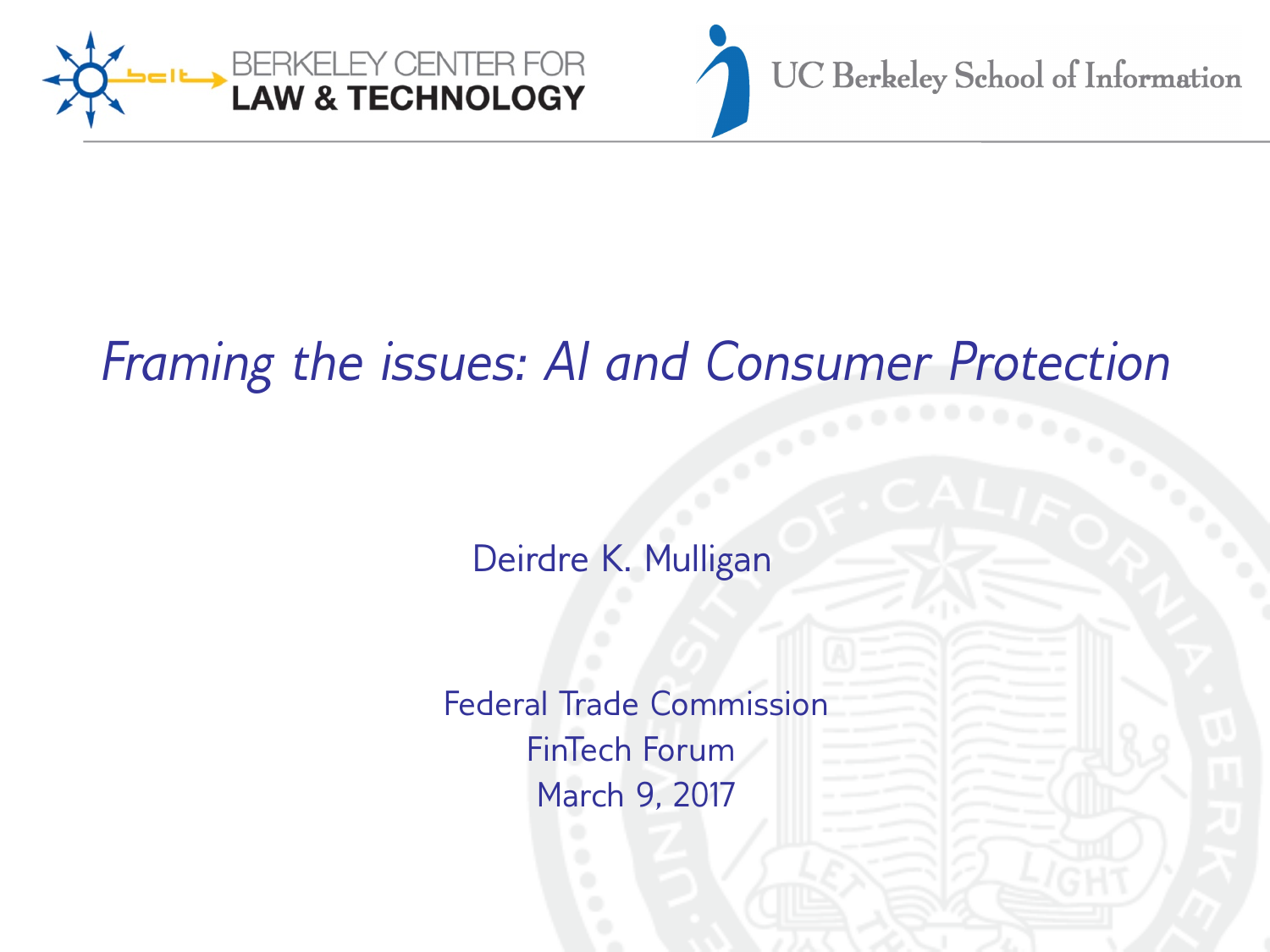

# Framing the issues: AI and Consumer Protection

Deirdre K. Mulligan

Federal Trade Commission
FinTech Forum
March 9, 2017